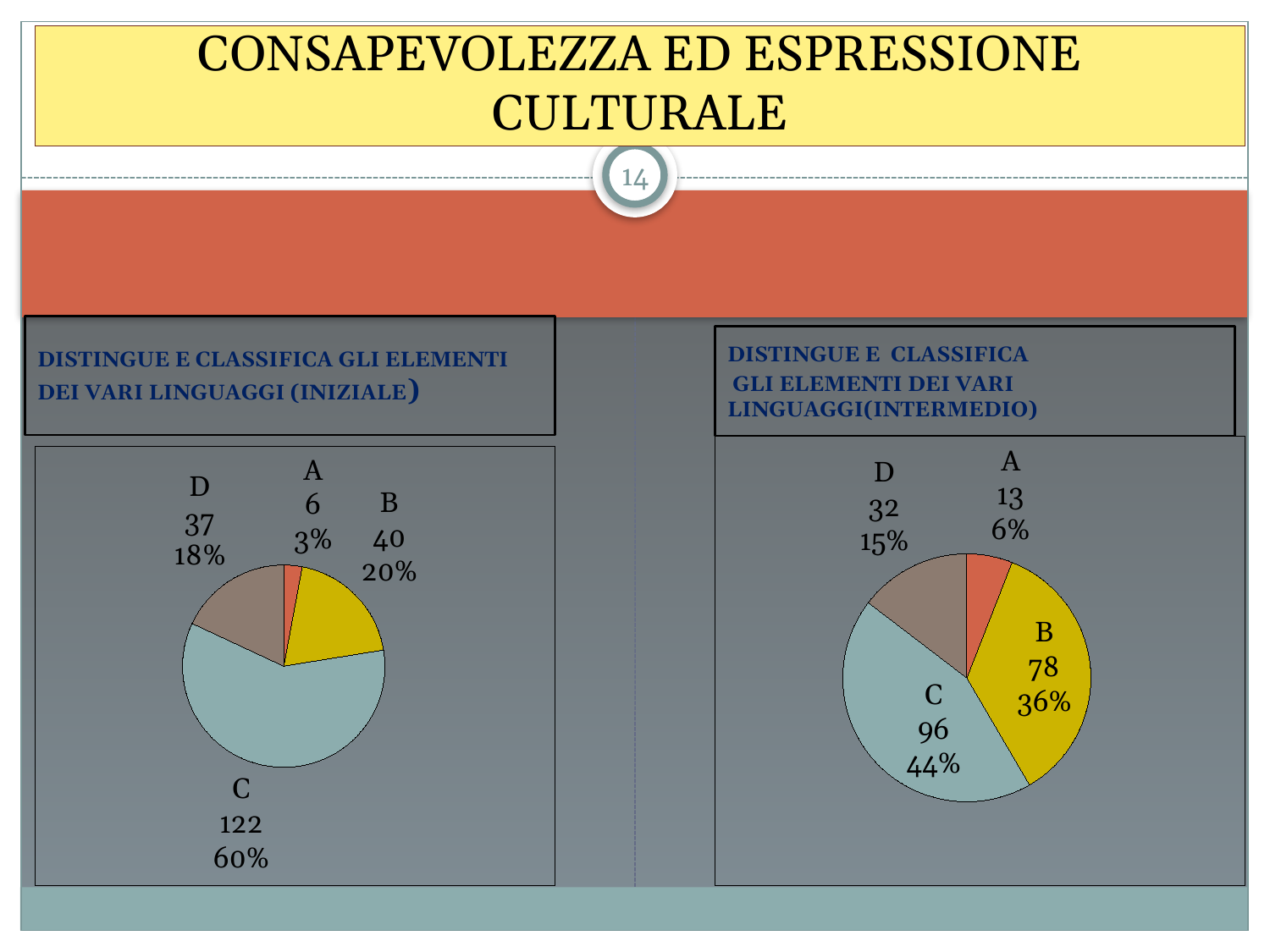

# CONSAPEVOLEZZA ED ESPRESSIONE CULTURALE
14
DISTINGUE E CLASSIFICA GLI ELEMENTI DEI VARI LINGUAGGI (INIZIALE)
DISTINGUE E  CLASSIFICA
 GLI ELEMENTI DEI VARI LINGUAGGI(INTERMEDIO)

### Chart

| Category | Vendite |
|---|---|
| A | 13.0 |
| B | 78.0 |
| C | 96.0 |
| D | 32.0 |

### Chart

| Category | Vendite |
|---|---|
| A | 6.0 |
| B | 40.0 |
| C | 122.0 |
| D | 37.0 |